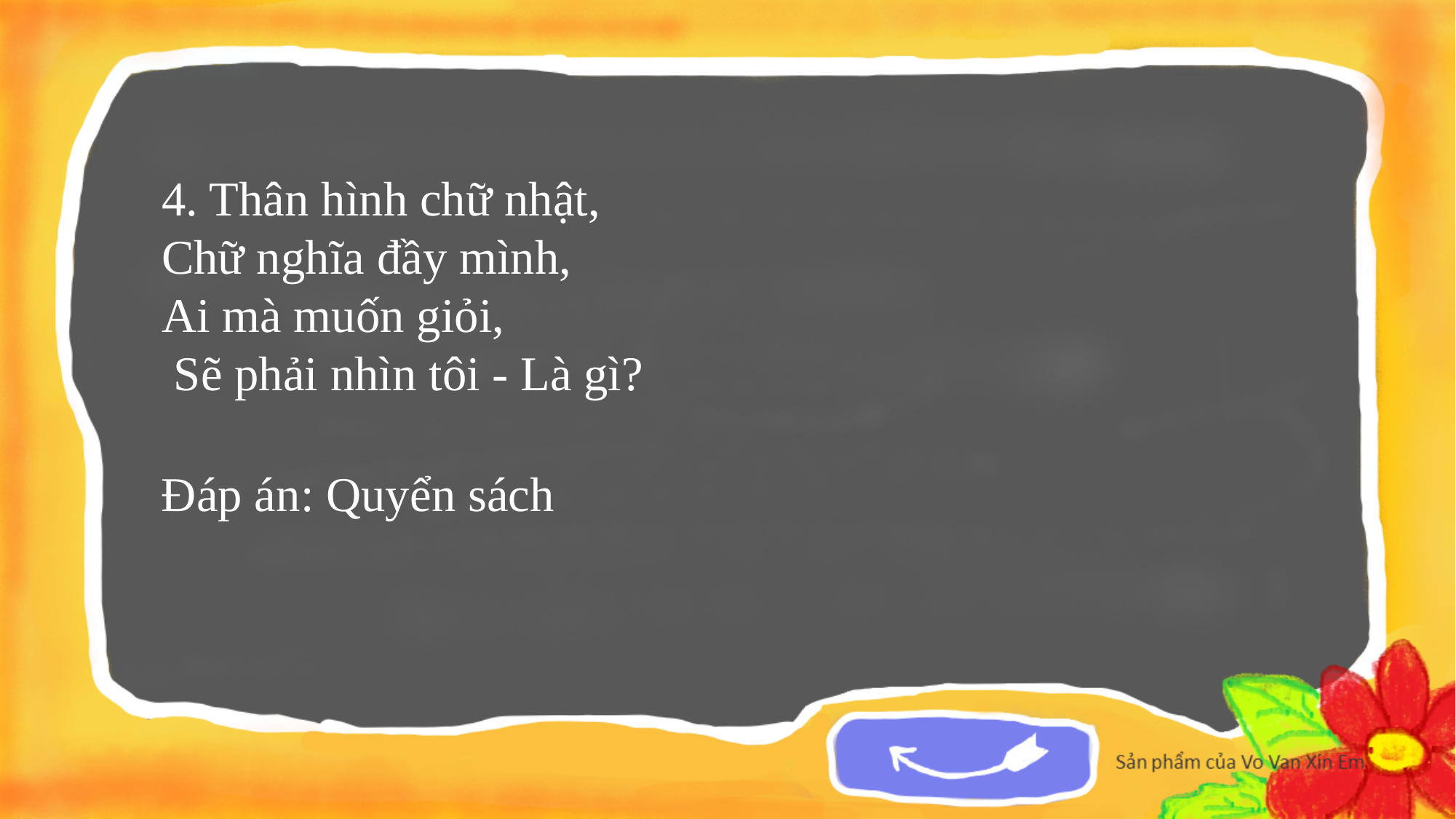

4. Thân hình chữ nhật,
Chữ nghĩa đầy mình,
Ai mà muốn giỏi,
 Sẽ phải nhìn tôi - Là gì?
Đáp án: Quyển sách